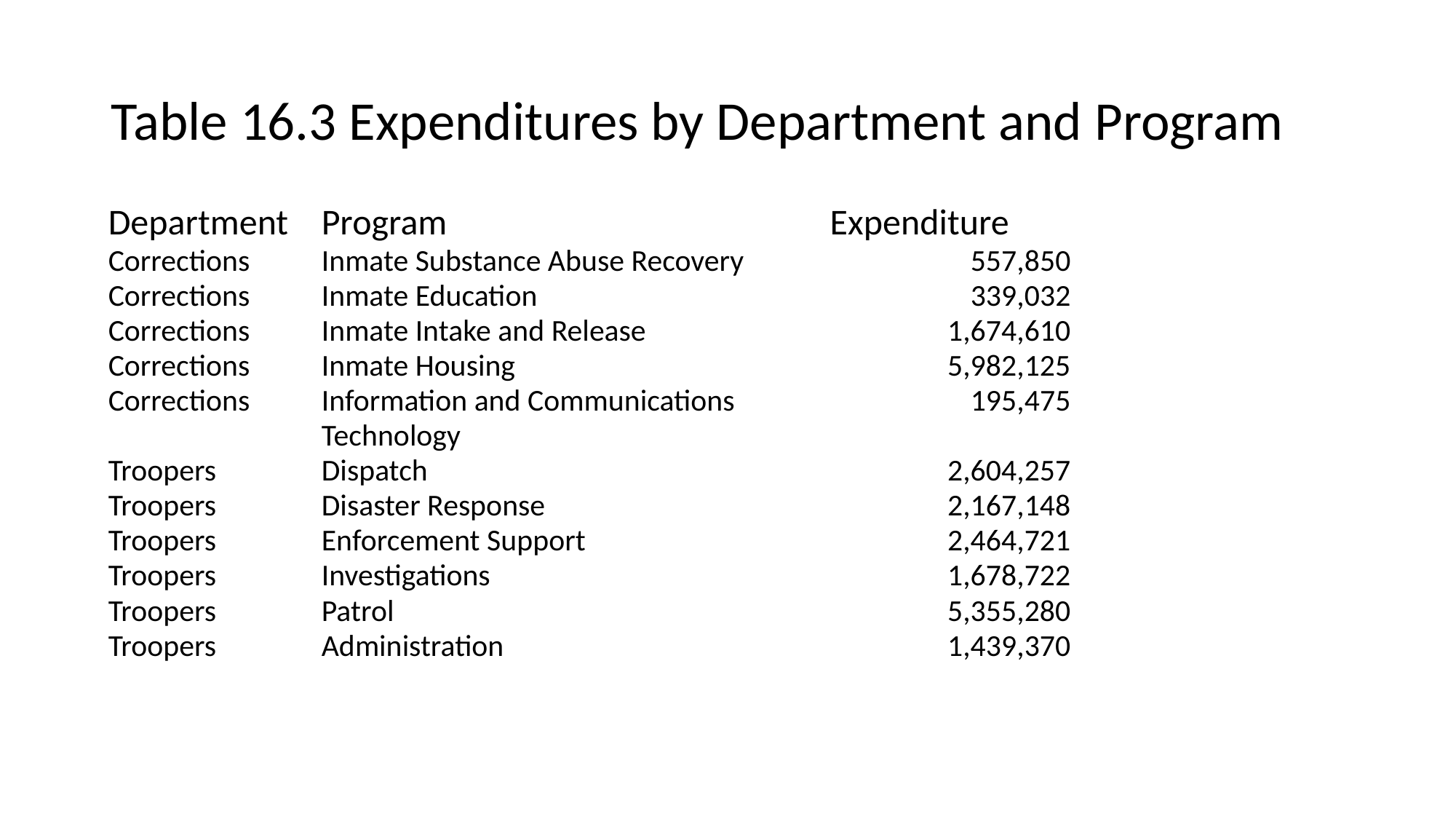

# Table 16.3 Expenditures by Department and Program
| Department | Program | Expenditure |
| --- | --- | --- |
| Corrections | Inmate Substance Abuse Recovery | 557,850 |
| Corrections | Inmate Education | 339,032 |
| Corrections | Inmate Intake and Release | 1,674,610 |
| Corrections | Inmate Housing | 5,982,125 |
| Corrections | Information and Communications Technology | 195,475 |
| Troopers | Dispatch | 2,604,257 |
| Troopers | Disaster Response | 2,167,148 |
| Troopers | Enforcement Support | 2,464,721 |
| Troopers | Investigations | 1,678,722 |
| Troopers | Patrol | 5,355,280 |
| Troopers | Administration | 1,439,370 |